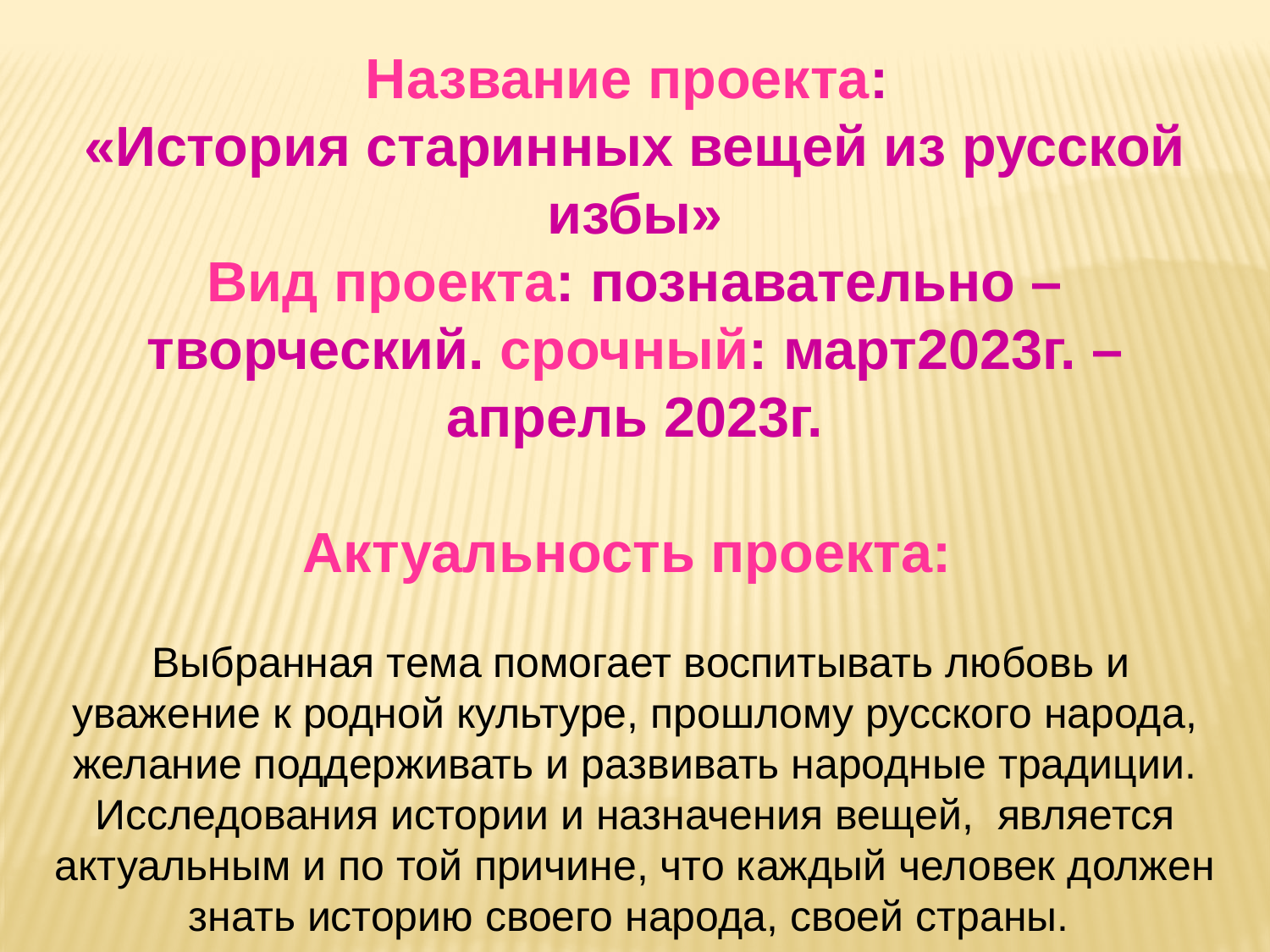

Название проекта:
«История старинных вещей из русской избы»
Вид проекта: познавательно – творческий. срочный: март2023г. – апрель 2023г.

Актуальность проекта:

 Выбранная тема помогает воспитывать любовь и уважение к родной культуре, прошлому русского народа, желание поддерживать и развивать народные традиции. Исследования истории и назначения вещей,  является актуальным и по той причине, что каждый человек должен знать историю своего народа, своей страны.